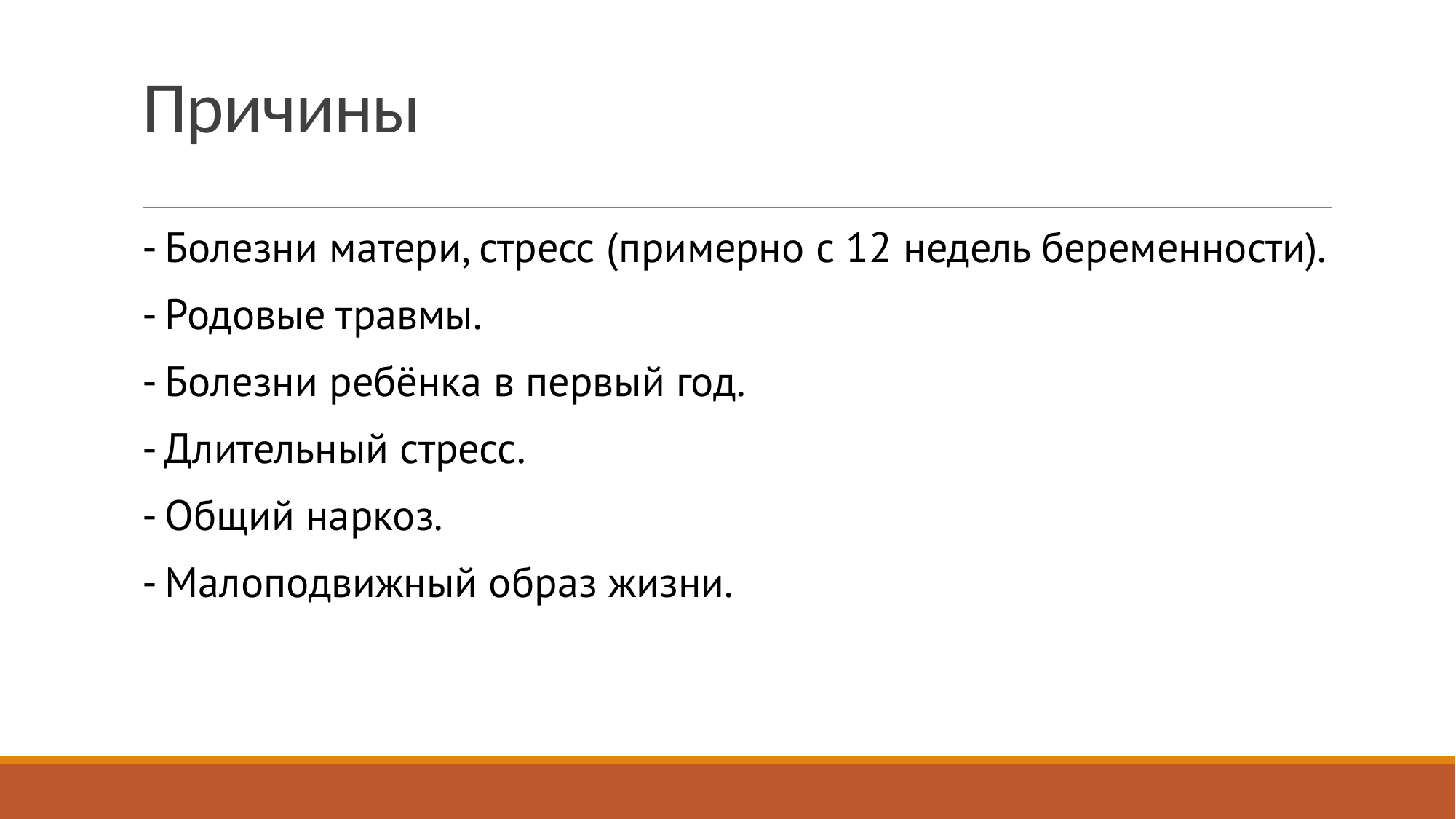

# Причины
- Болезни матери, стресс (примерно с 12 недель беременности).
- Родовые травмы.
- Болезни ребёнка в первый год.
- Длительный стресс.
- Общий наркоз.
- Малоподвижный образ жизни.